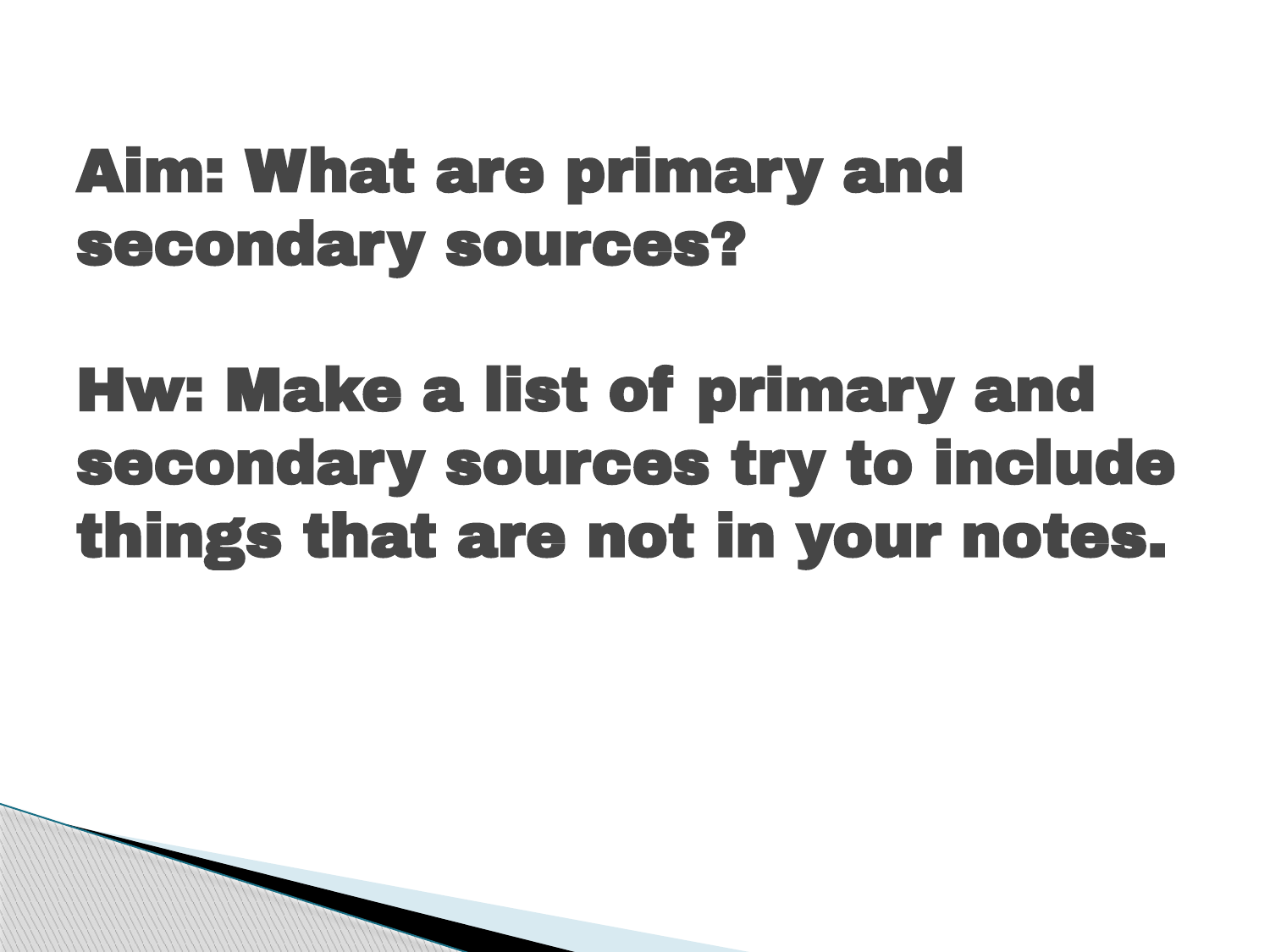

# Aim: What are primary and secondary sources? Hw: Make a list of primary and secondary sources try to include things that are not in your notes.